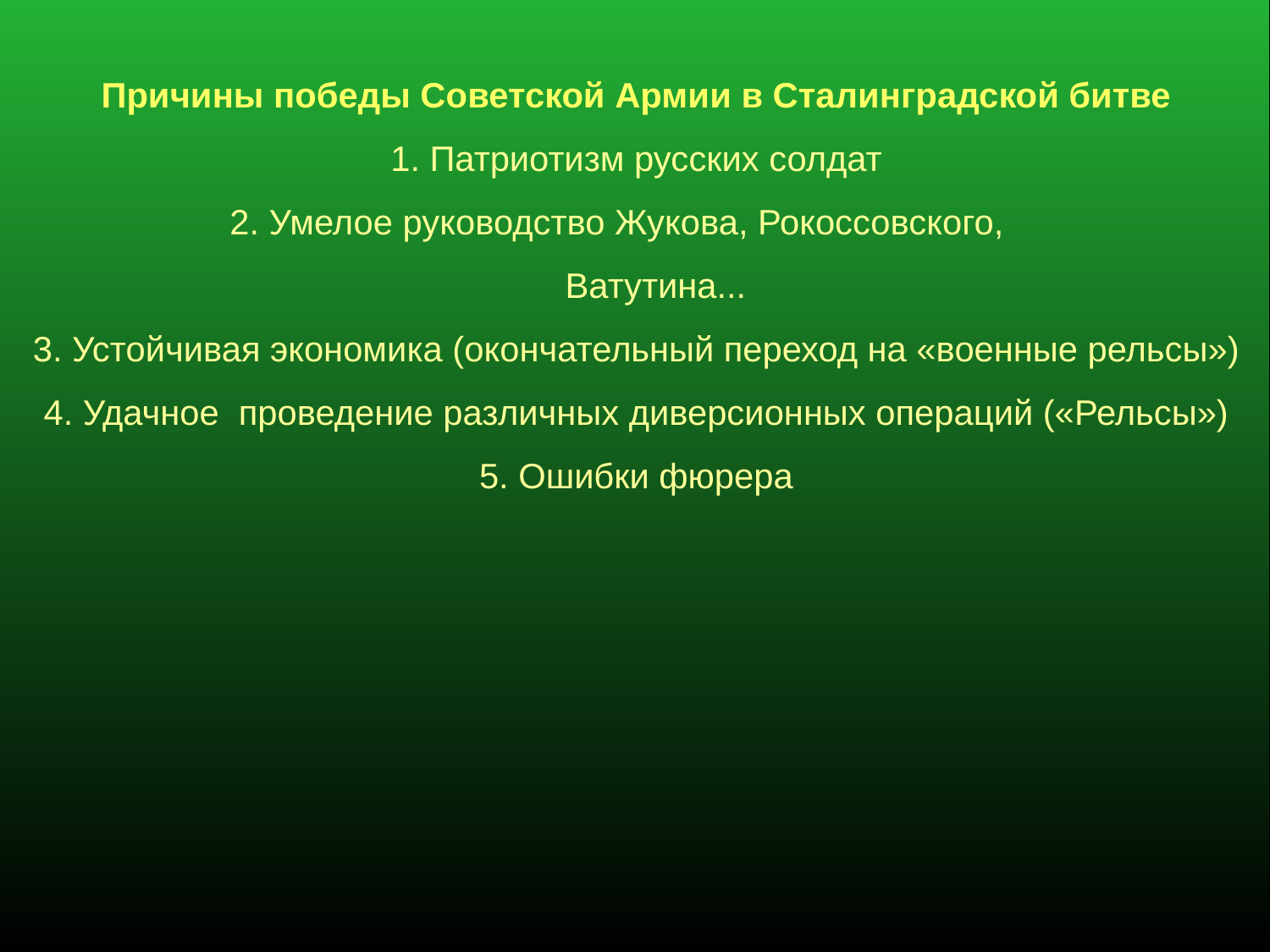

Причины победы Советской Армии в Сталинградской битве
1. Патриотизм русских солдат
2. Умелое руководство Жукова, Рокоссовского,
    Ватутина...
3. Устойчивая экономика (окончательный переход на «военные рельсы»)
4. Удачное  проведение различных диверсионных операций («Рельсы»)
5. Ошибки фюрера